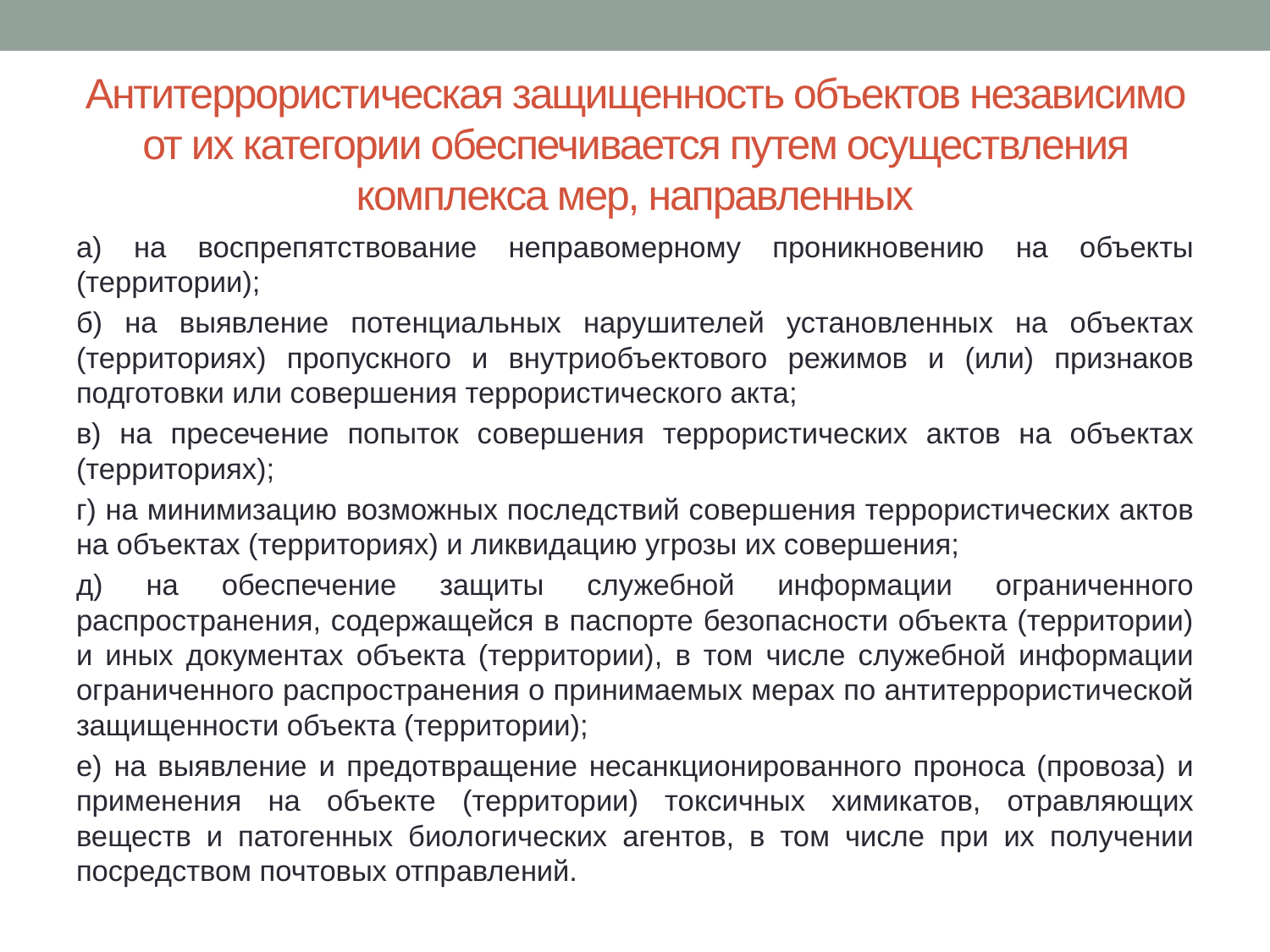

# Антитеррористическая защищенность объектов независимо от их категории обеспечивается путем осуществления комплекса мер, направленных
а) на воспрепятствование неправомерному проникновению на объекты (территории);
б) на выявление потенциальных нарушителей установленных на объектах (территориях) пропускного и внутриобъектового режимов и (или) признаков подготовки или совершения террористического акта;
в) на пресечение попыток совершения террористических актов на объектах (территориях);
г) на минимизацию возможных последствий совершения террористических актов на объектах (территориях) и ликвидацию угрозы их совершения;
д) на обеспечение защиты служебной информации ограниченного распространения, содержащейся в паспорте безопасности объекта (территории) и иных документах объекта (территории), в том числе служебной информации ограниченного распространения о принимаемых мерах по антитеррористической защищенности объекта (территории);
е) на выявление и предотвращение несанкционированного проноса (провоза) и применения на объекте (территории) токсичных химикатов, отравляющих веществ и патогенных биологических агентов, в том числе при их получении посредством почтовых отправлений.